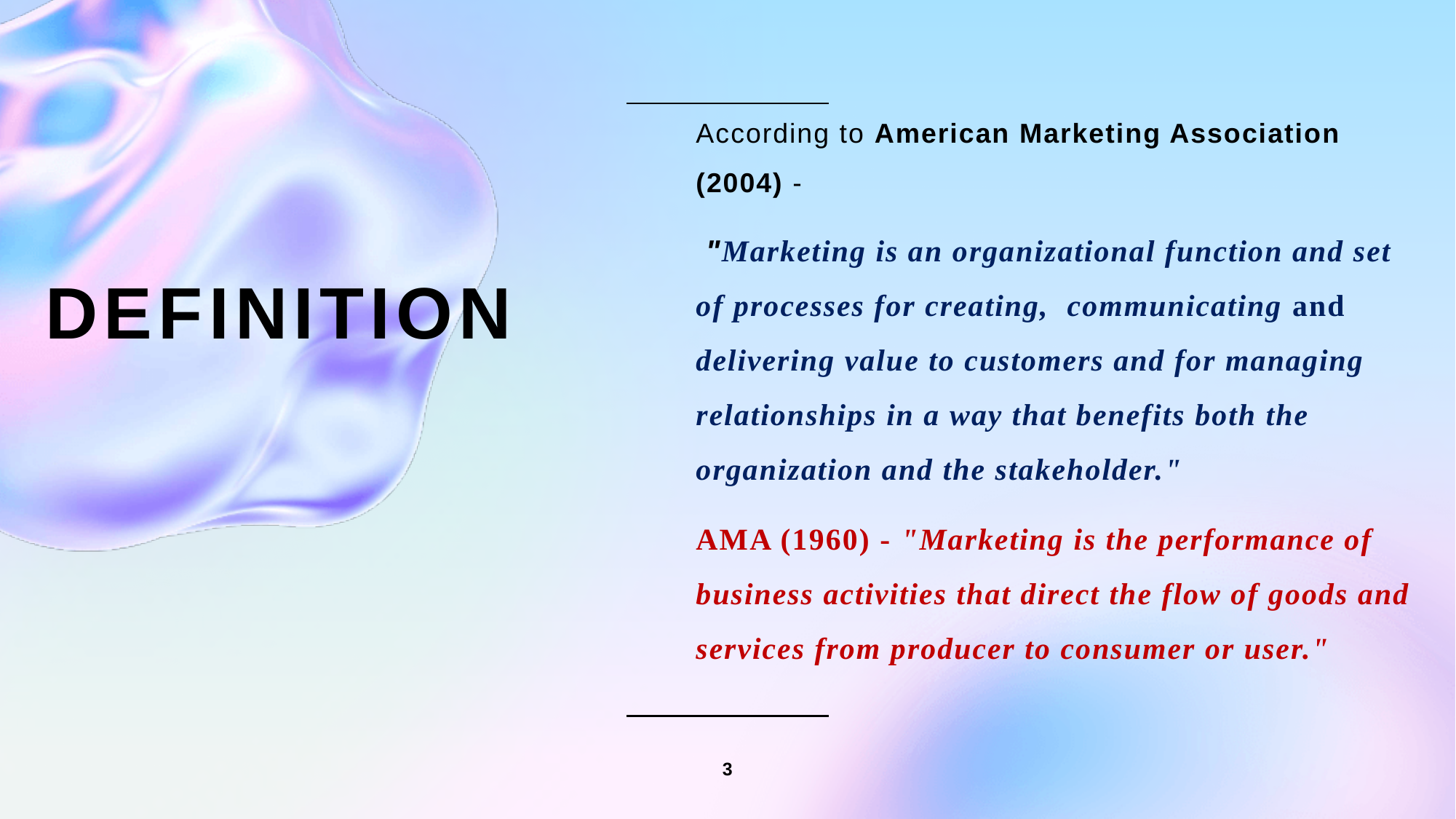

According to American Marketing Association (2004) -
 "Marketing is an organizational function and set of processes for creating,  communicating and delivering value to customers and for managing relationships in a way that benefits both the organization and the stakeholder."
AMA (1960) - "Marketing is the performance of business activities that direct the flow of goods and services from producer to consumer or user."

# Definition
3